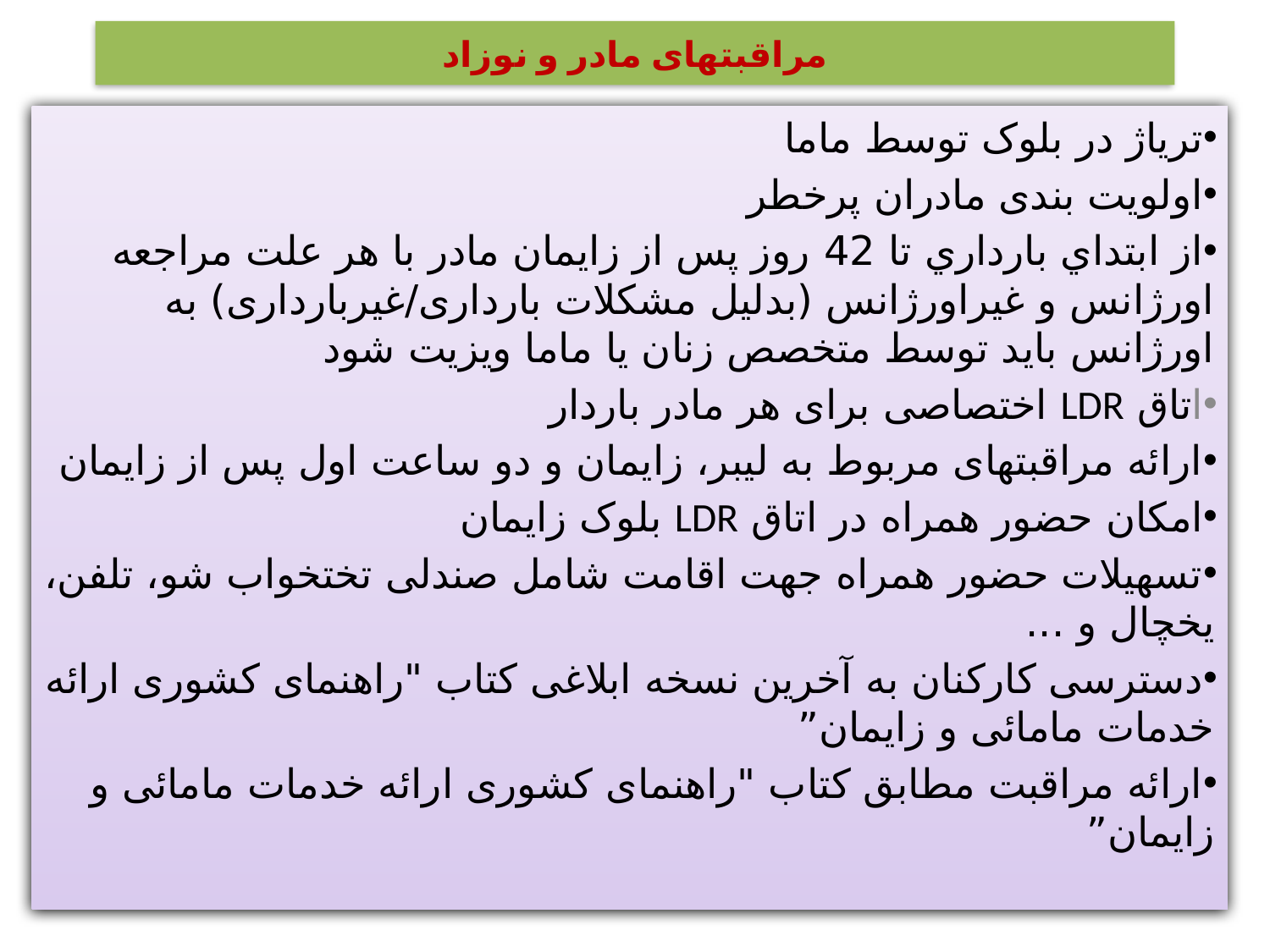

# مراقبت‏های مادر و نوزاد
ترياژ در بلوک توسط ماما
اولویت بندی مادران پرخطر
از ابتداي بارداري تا 42 روز پس از زايمان مادر با هر علت مراجعه اورژانس و غیراورژانس (بدلیل مشکلات بارداری/غیربارداری) به اورژانس بايد توسط متخصص زنان يا ماما ويزيت شود
اتاق LDR اختصاصی برای هر مادر باردار
ارائه مراقبت‏های مربوط به لیبر، زایمان و دو ساعت اول پس از زایمان
امکان حضور همراه در اتاق LDR بلوک زایمان
تسهیلات حضور همراه جهت اقامت شامل صندلی تختخواب شو، تلفن، یخچال و ...
دسترسی کارکنان به آخرین نسخه ابلاغی کتاب "راهنمای کشوری ارائه خدمات مامائی و زایمان”
ارائه مراقبت مطابق کتاب "راهنمای کشوری ارائه خدمات مامائی و زایمان”